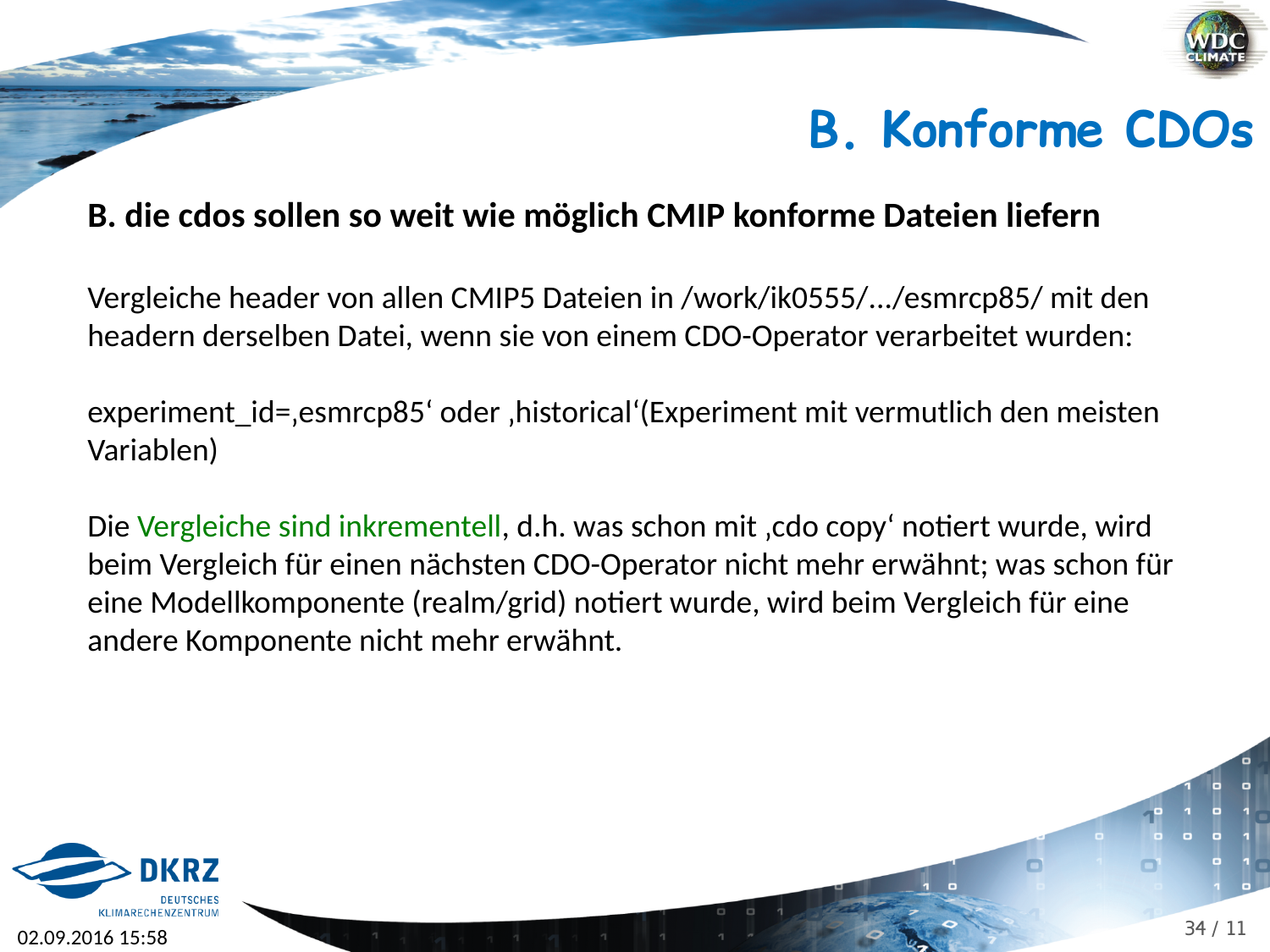

B. Konforme CDOs
B. die cdos sollen so weit wie möglich CMIP konforme Dateien liefern

Vergleiche header von allen CMIP5 Dateien in /work/ik0555/.../esmrcp85/ mit den headern derselben Datei, wenn sie von einem CDO-Operator verarbeitet wurden:

experiment_id=‚esmrcp85‘ oder ‚historical‘(Experiment mit vermutlich den meisten Variablen)
Die Vergleiche sind inkrementell, d.h. was schon mit ‚cdo copy‘ notiert wurde, wird beim Vergleich für einen nächsten CDO-Operator nicht mehr erwähnt; was schon für eine Modellkomponente (realm/grid) notiert wurde, wird beim Vergleich für eine andere Komponente nicht mehr erwähnt.